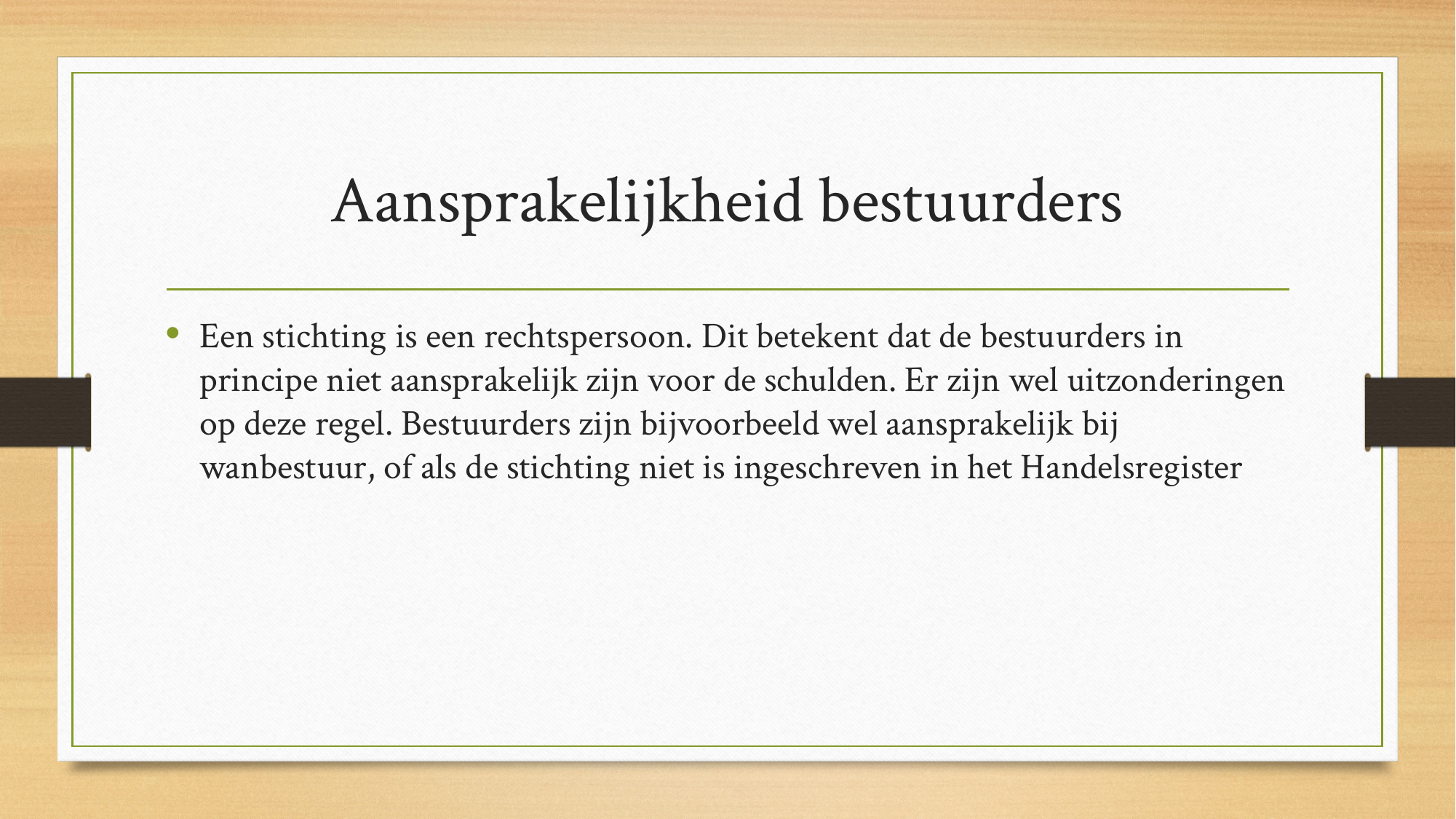

# Aansprakelijkheid bestuurders
Een stichting is een rechtspersoon. Dit betekent dat de bestuurders in principe niet aansprakelijk zijn voor de schulden. Er zijn wel uitzonderingen op deze regel. Bestuurders zijn bijvoorbeeld wel aansprakelijk bij wanbestuur, of als de stichting niet is ingeschreven in het Handelsregister